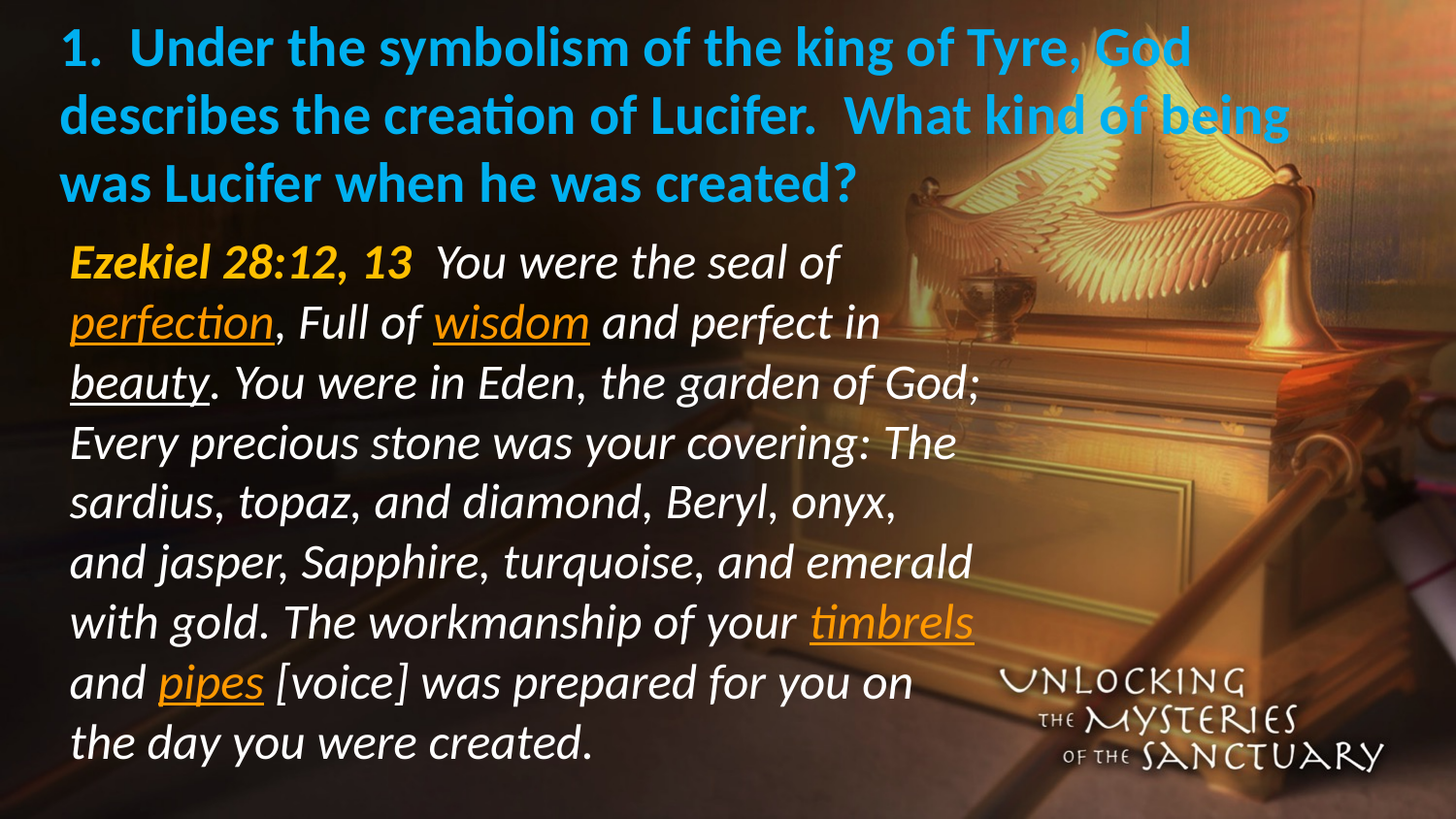

# 1.  Under the symbolism of the king of Tyre, God describes the creation of Lucifer.  What kind of being was Lucifer when he was created?

Ezekiel 28:12, 13  You were the seal of perfection, Full of wisdom and perfect in beauty. You were in Eden, the garden of God; Every precious stone was your covering: The sardius, topaz, and diamond, Beryl, onyx, and jasper, Sapphire, turquoise, and emerald with gold. The workmanship of your timbrels and pipes [voice] was prepared for you on the day you were created.